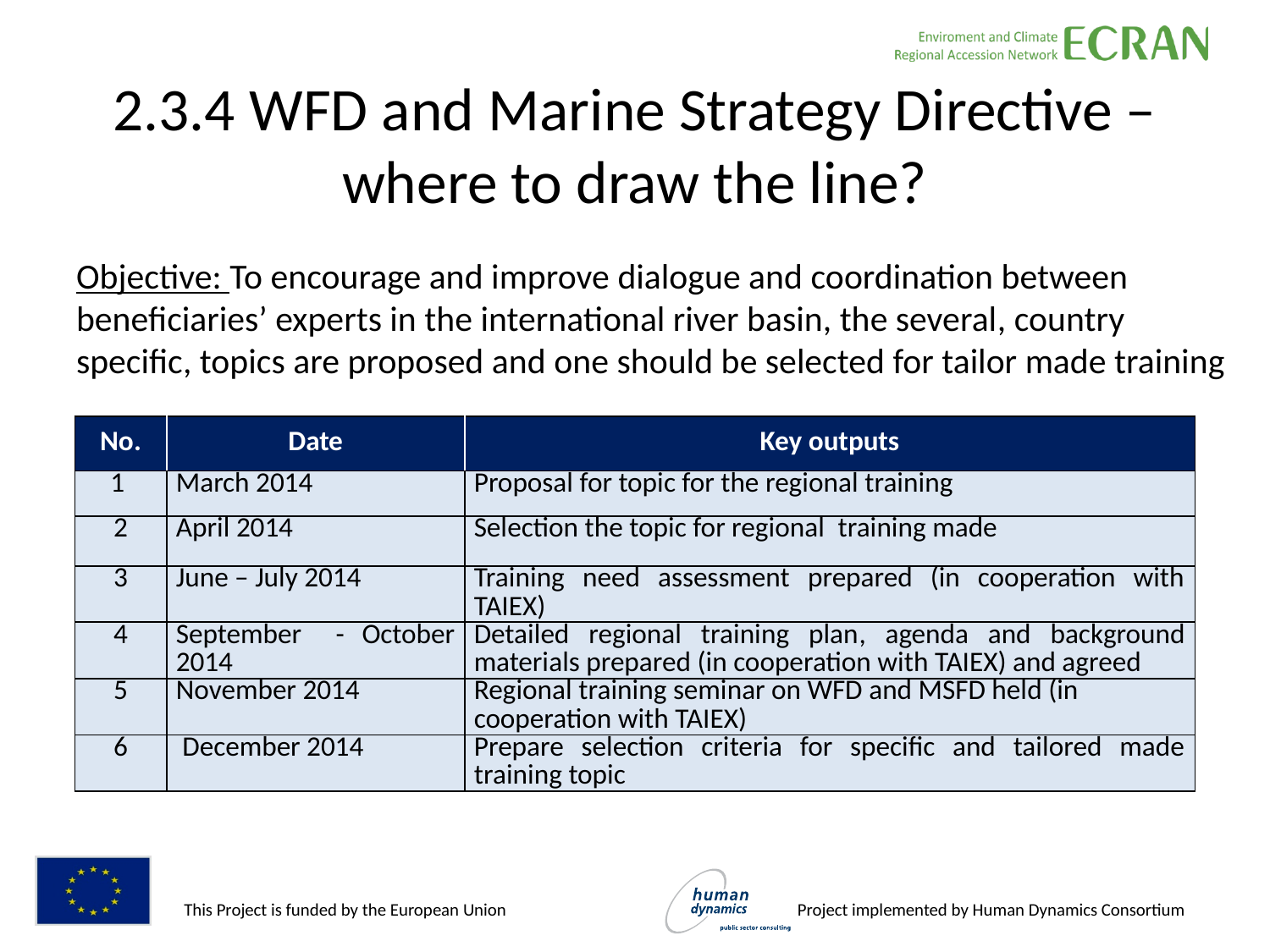

# 2.3.4 WFD and Marine Strategy Directive – where to draw the line?
Objective: To encourage and improve dialogue and coordination between beneficiaries’ experts in the international river basin, the several, country specific, topics are proposed and one should be selected for tailor made training

| No. | Date | Key outputs |
| --- | --- | --- |
| 1 | March 2014 | Proposal for topic for the regional training |
| 2 | April 2014 | Selection the topic for regional training made |
| 3 | June – July 2014 | Training need assessment prepared (in cooperation with TAIEX) |
| 4 | September - October 2014 | Detailed regional training plan, agenda and background materials prepared (in cooperation with TAIEX) and agreed |
| 5 | November 2014 | Regional training seminar on WFD and MSFD held (in cooperation with TAIEX) |
| 6 | December 2014 | Prepare selection criteria for specific and tailored made training topic |